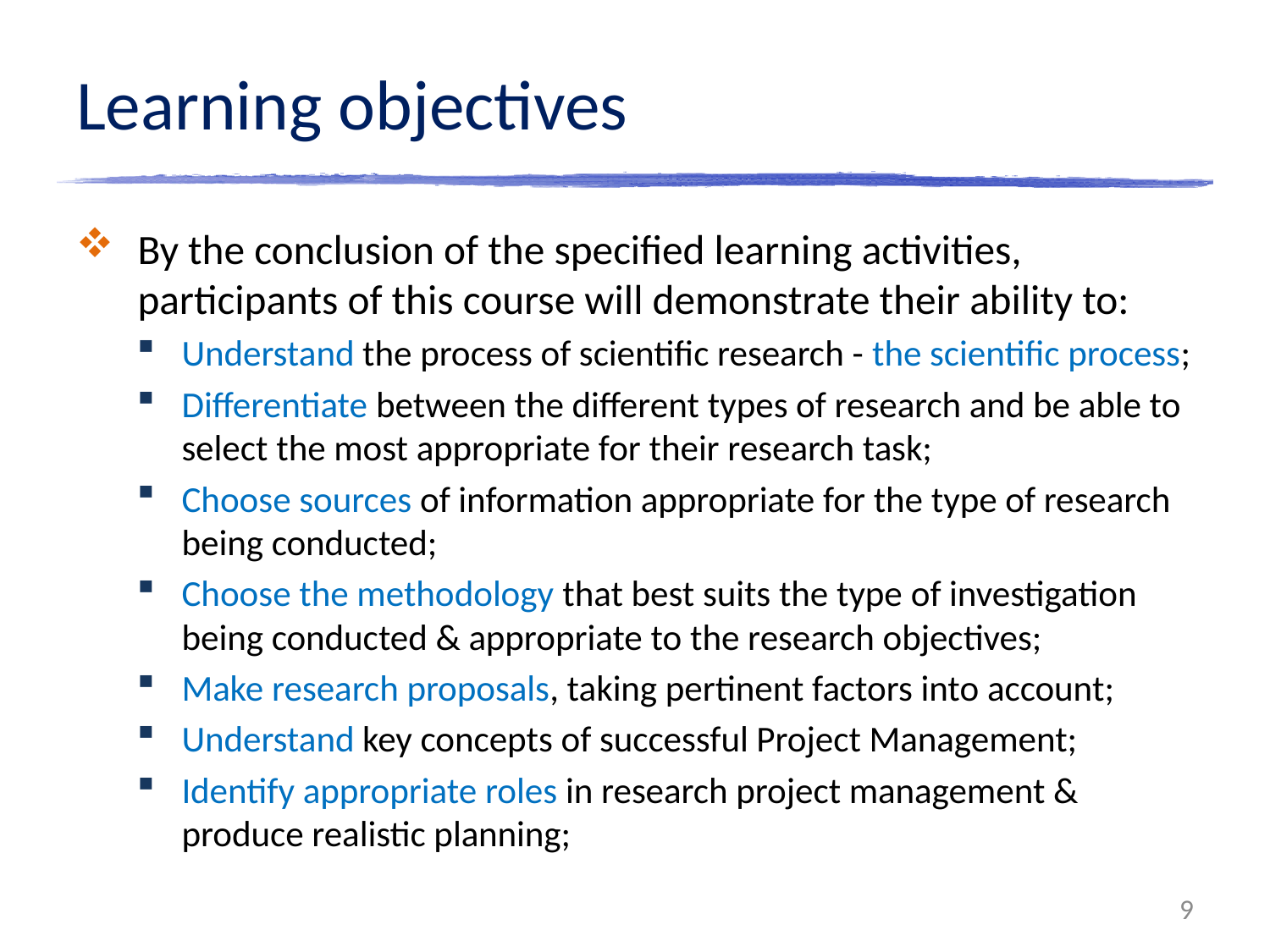

# Learning objectives
By the conclusion of the specified learning activities, participants of this course will demonstrate their ability to:
Understand the process of scientific research - the scientific process;
Differentiate between the different types of research and be able to select the most appropriate for their research task;
Choose sources of information appropriate for the type of research being conducted;
Choose the methodology that best suits the type of investigation being conducted & appropriate to the research objectives;
Make research proposals, taking pertinent factors into account;
Understand key concepts of successful Project Management;
Identify appropriate roles in research project management & produce realistic planning;

9